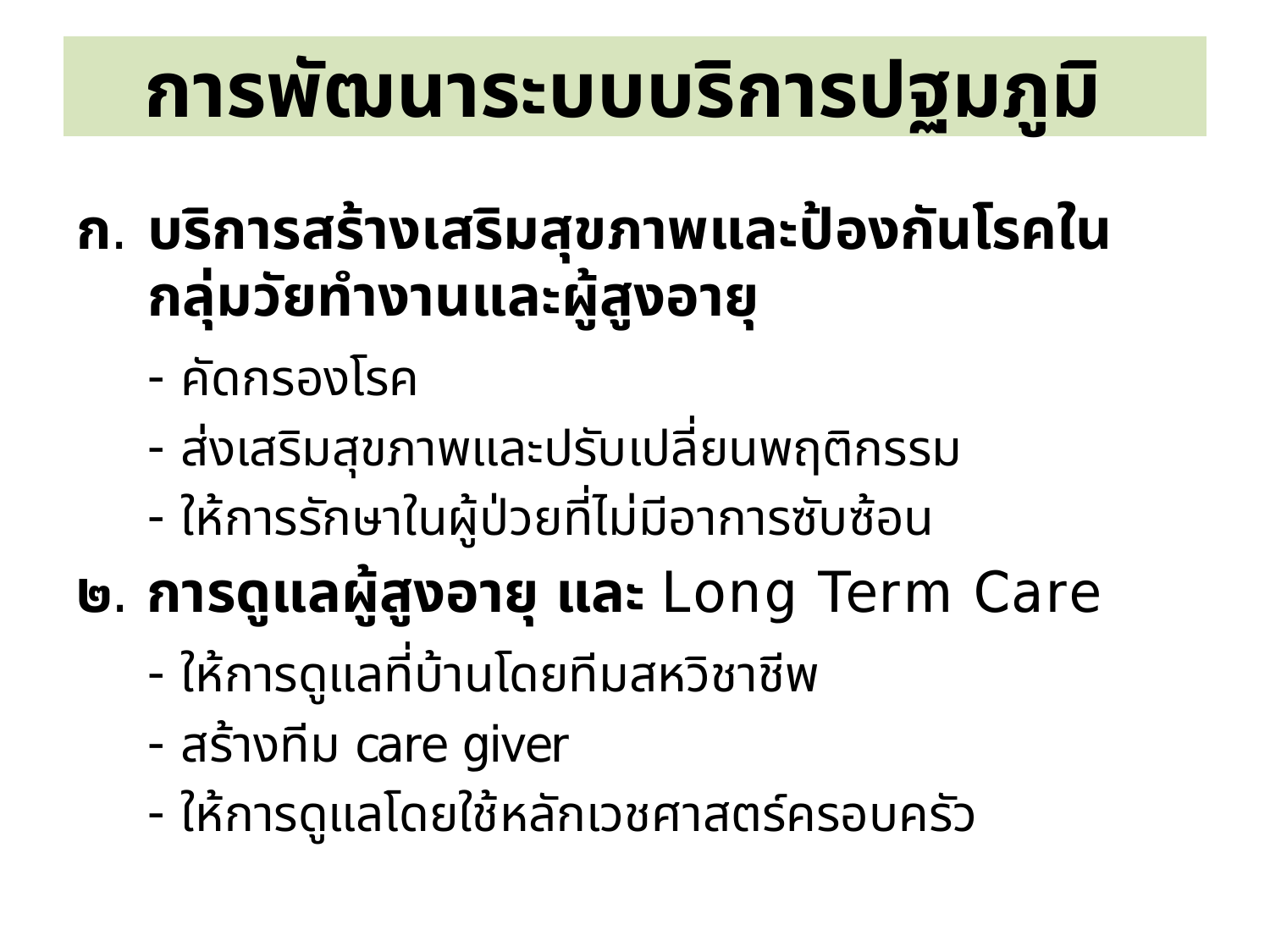

# การพัฒนาระบบบริการปฐมภูมิ
บริการสร้างเสริมสุขภาพและป้องกันโรคในกลุ่มวัยทำงานและผู้สูงอายุ
	- คัดกรองโรค
	- ส่งเสริมสุขภาพและปรับเปลี่ยนพฤติกรรม
	- ให้การรักษาในผู้ป่วยที่ไม่มีอาการซับซ้อน
๒. การดูแลผู้สูงอายุ และ Long Term Care
	- ให้การดูแลที่บ้านโดยทีมสหวิชาชีพ
	- สร้างทีม care giver
	- ให้การดูแลโดยใช้หลักเวชศาสตร์ครอบครัว